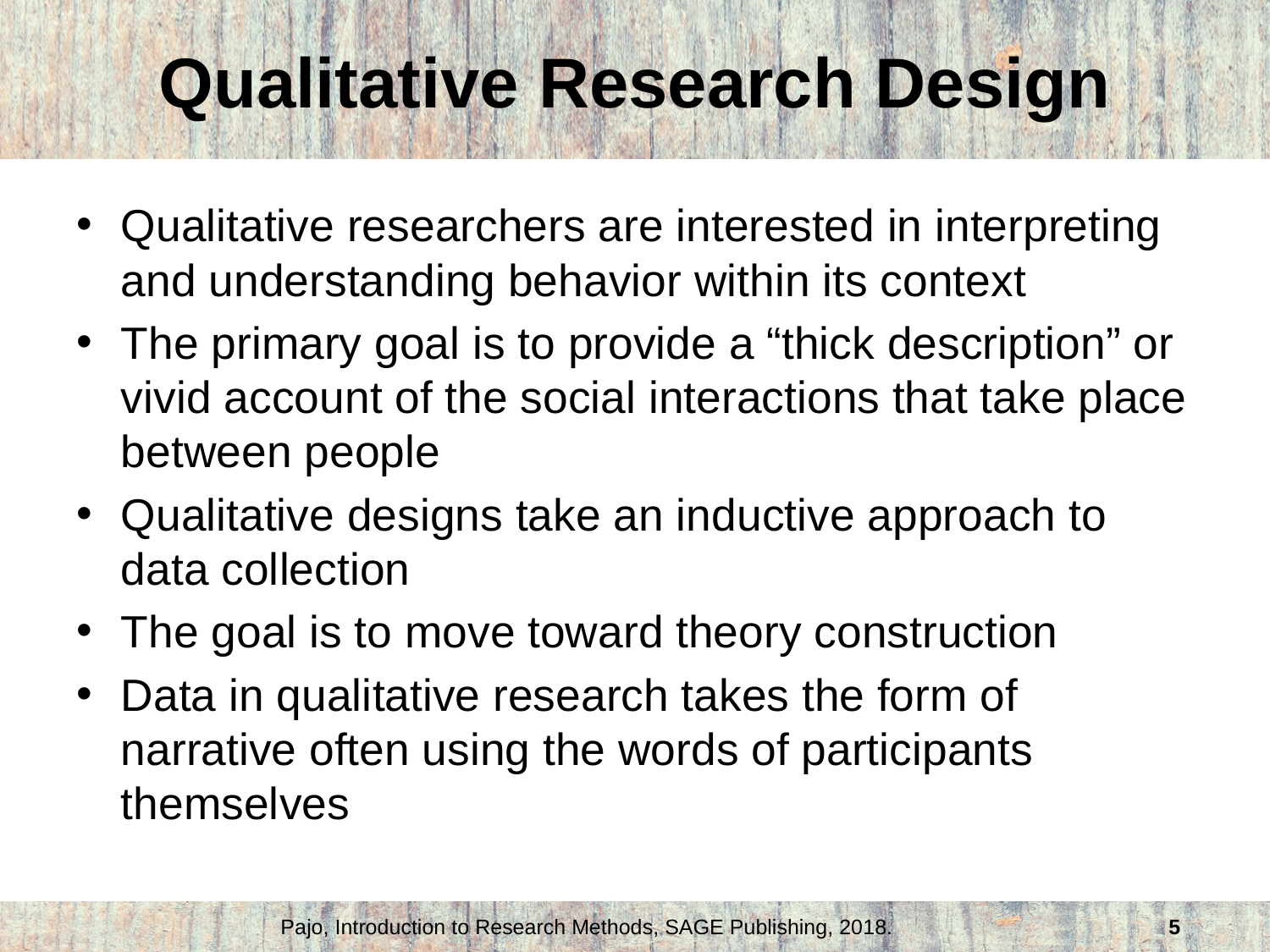

# Qualitative Research Design
Qualitative researchers are interested in interpreting and understanding behavior within its context
The primary goal is to provide a “thick description” or vivid account of the social interactions that take place between people
Qualitative designs take an inductive approach to data collection
The goal is to move toward theory construction
Data in qualitative research takes the form of narrative often using the words of participants themselves
Pajo, Introduction to Research Methods, SAGE Publishing, 2018.
5